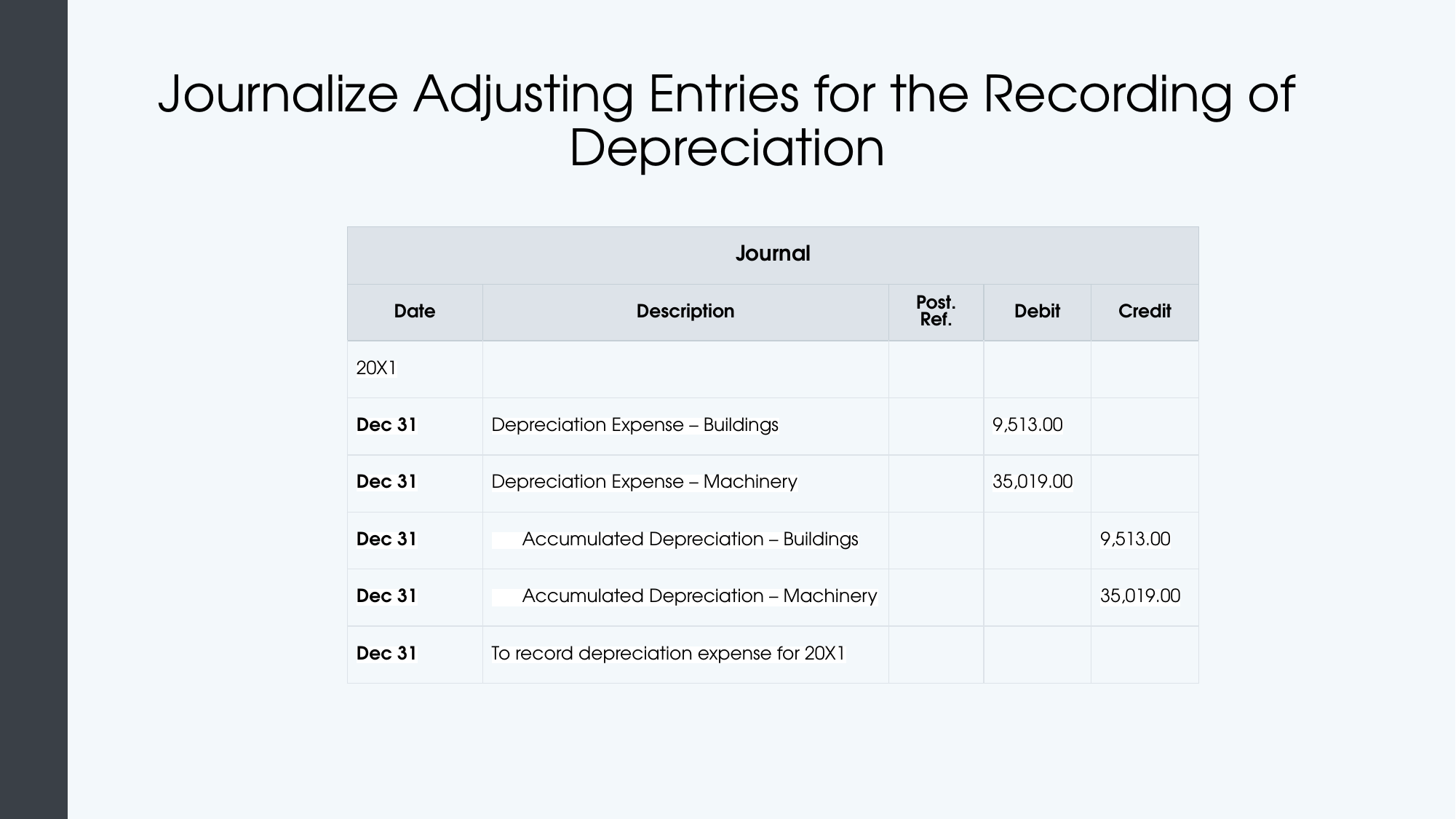

# Journalize Adjusting Entries for the Recording of Depreciation
| Journal |  |  |  |  |
| --- | --- | --- | --- | --- |
| Date | Description | Post. Ref. | Debit | Credit |
| 20X1 |  |  |  |  |
| Dec 31 | Depreciation Expense – Buildings |  | 9,513.00 |  |
| Dec 31 | Depreciation Expense – Machinery |  | 35,019.00 |  |
| Dec 31 | Accumulated Depreciation – Buildings |  |  | 9,513.00 |
| Dec 31 | Accumulated Depreciation – Machinery |  |  | 35,019.00 |
| Dec 31 | To record depreciation expense for 20X1 |  |  |  |
|  |  |  |  |  |